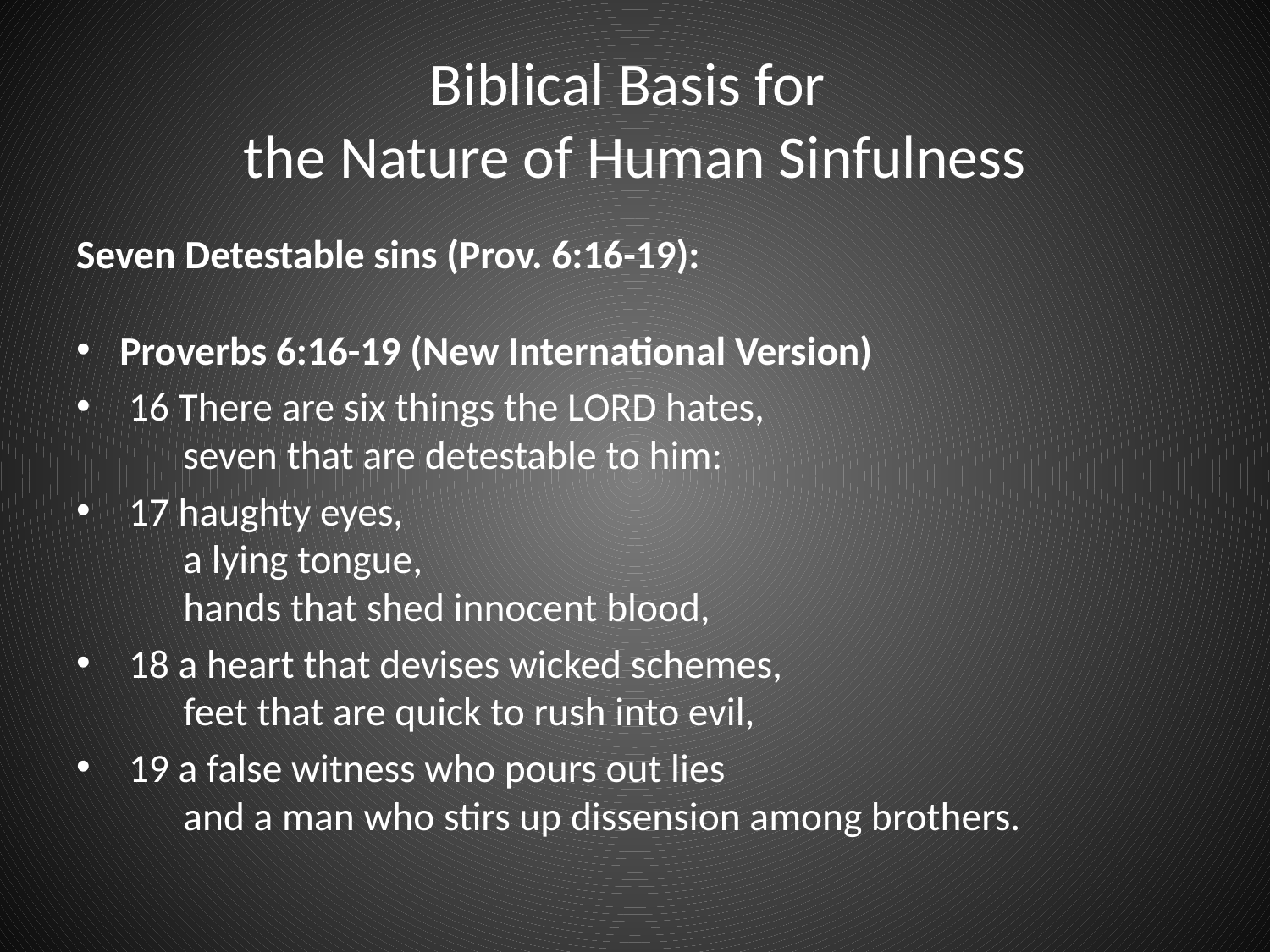

# Biblical Basis for the Nature of Human Sinfulness
Seven Detestable sins (Prov. 6:16-19):

Proverbs 6:16-19 (New International Version)
 16 There are six things the LORD hates,
       seven that are detestable to him:
 17 haughty eyes,
       a lying tongue,
       hands that shed innocent blood,
 18 a heart that devises wicked schemes,
       feet that are quick to rush into evil,
 19 a false witness who pours out lies
       and a man who stirs up dissension among brothers.